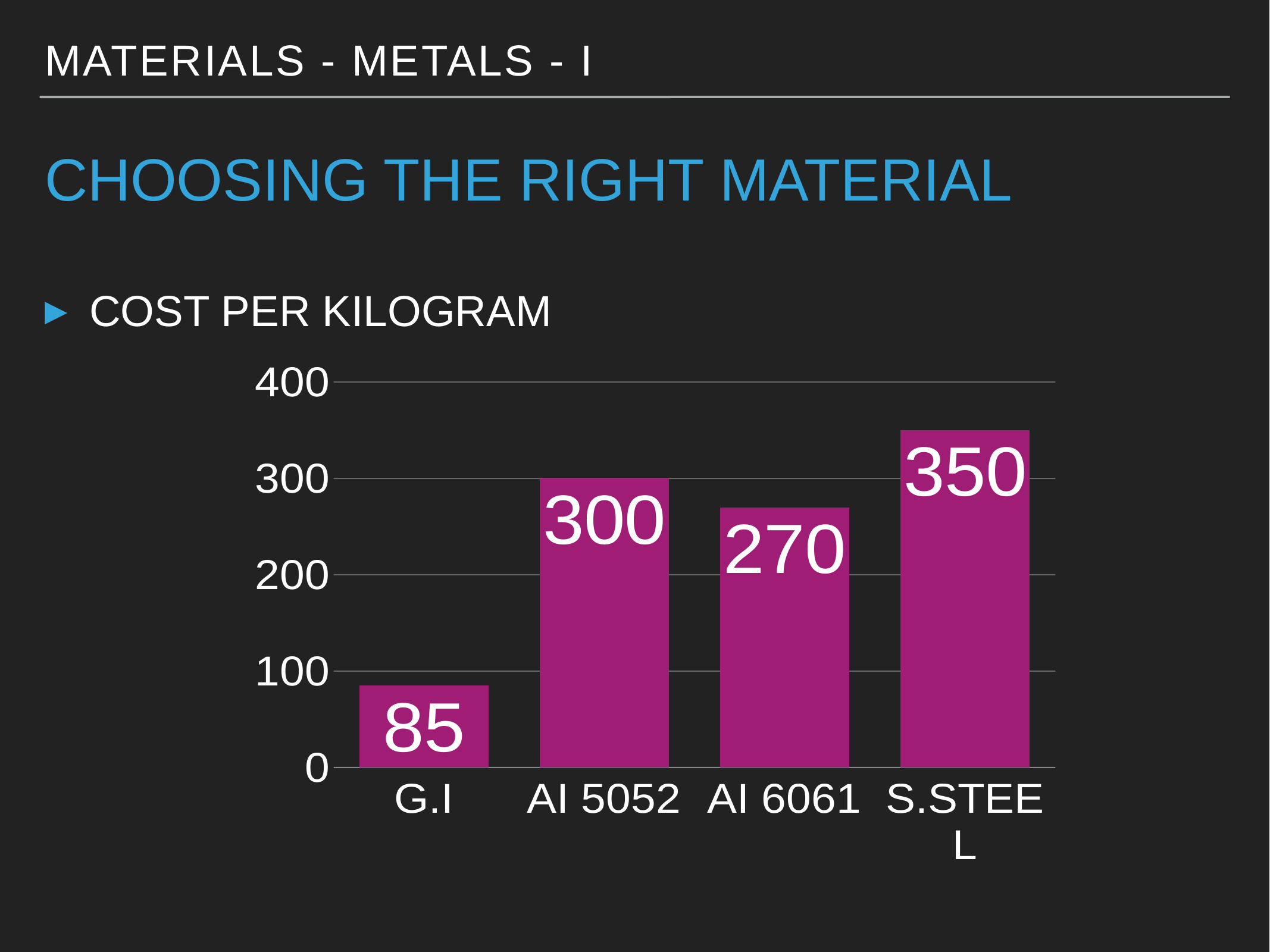

MATERIALS - METALS - I
# CHOOSING THE RIGHT MATERIAL
COST PER KILOGRAM

### Chart

| Category | Region 1 | Region 2 |
|---|---|---|
| G.I | 0.0 | 85.0 |
| AI 5052 | 0.0 | 300.0 |
| AI 6061 | 0.0 | 270.0 |
| S.STEEL | 0.0 | 350.0 |